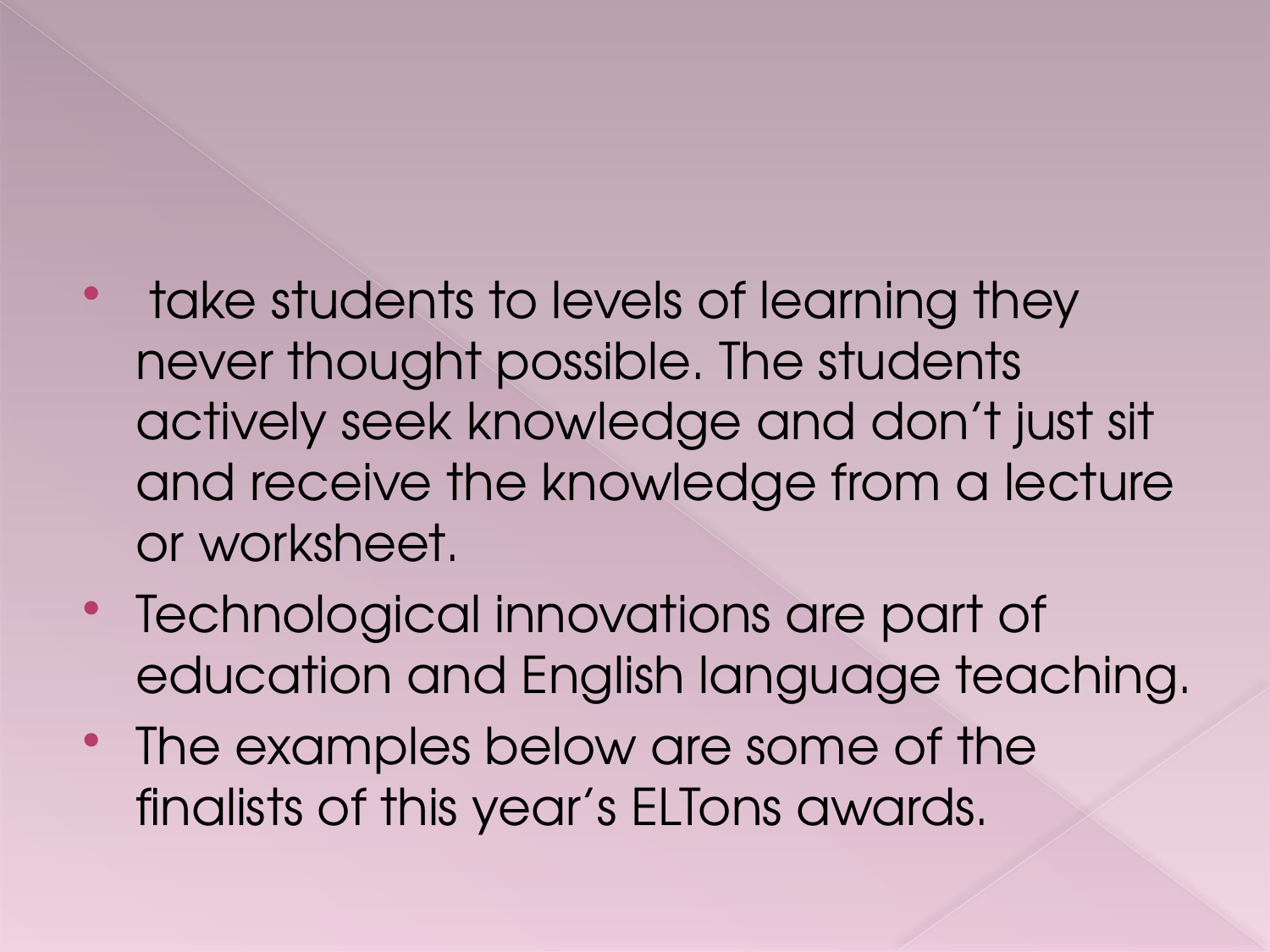

#
 take students to levels of learning they never thought possible. The students actively seek knowledge and don’t just sit and receive the knowledge from a lecture or worksheet.
Technological innovations are part of education and English language teaching.
The examples below are some of the finalists of this year’s ELTons awards.